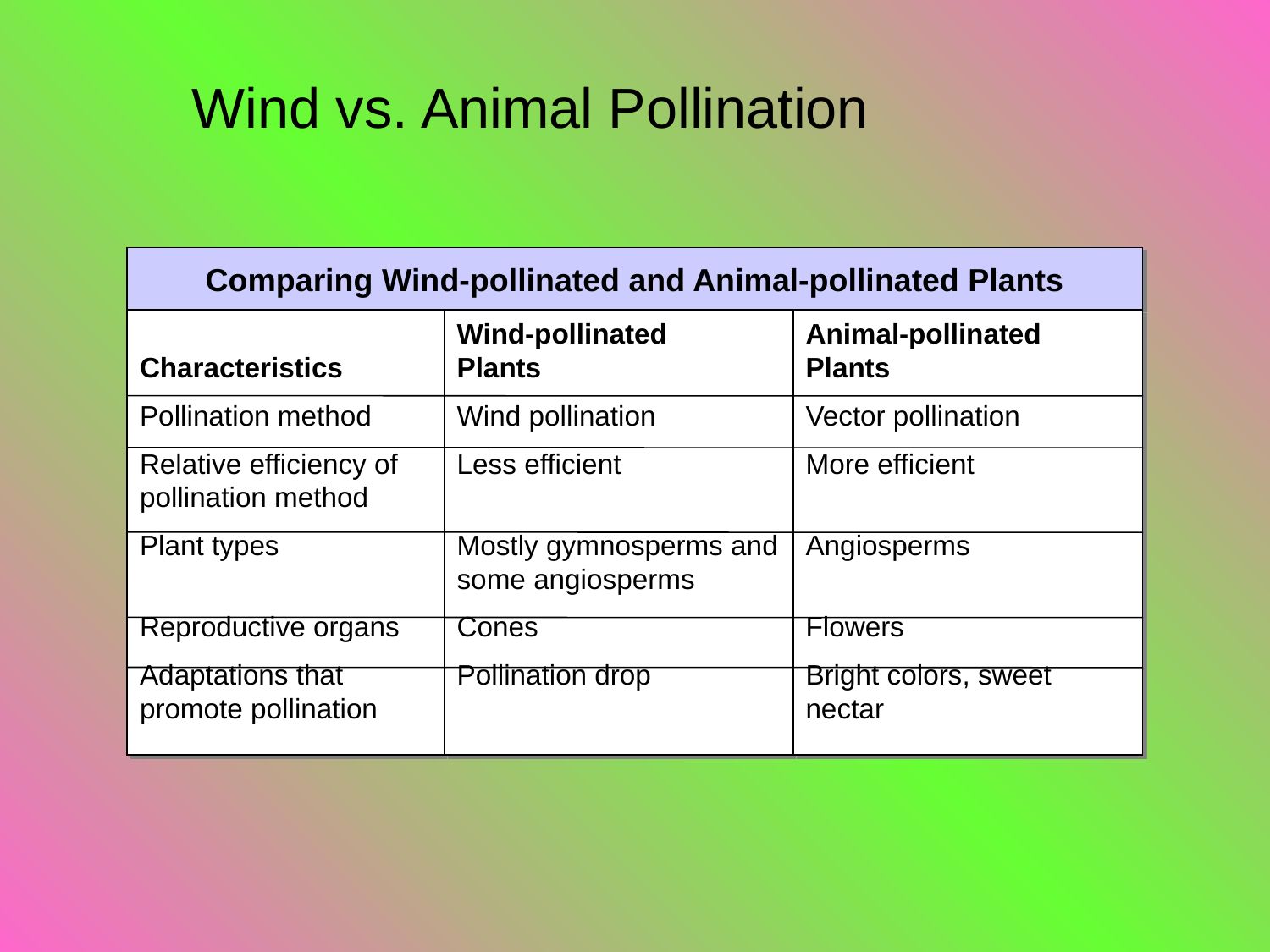

Wind vs. Animal Pollination
Comparing Wind-pollinated and Animal-pollinated Plants
Characteristics
Pollination method
Relative efficiency of pollination method
Plant types
Reproductive organs
Adaptations that promote pollination
Wind-pollinated
Plants
Wind pollination
Less efficient
Mostly gymnosperms and some angiosperms
Cones
Pollination drop
Animal-pollinated Plants
Vector pollination
More efficient
Angiosperms
Flowers
Bright colors, sweet nectar